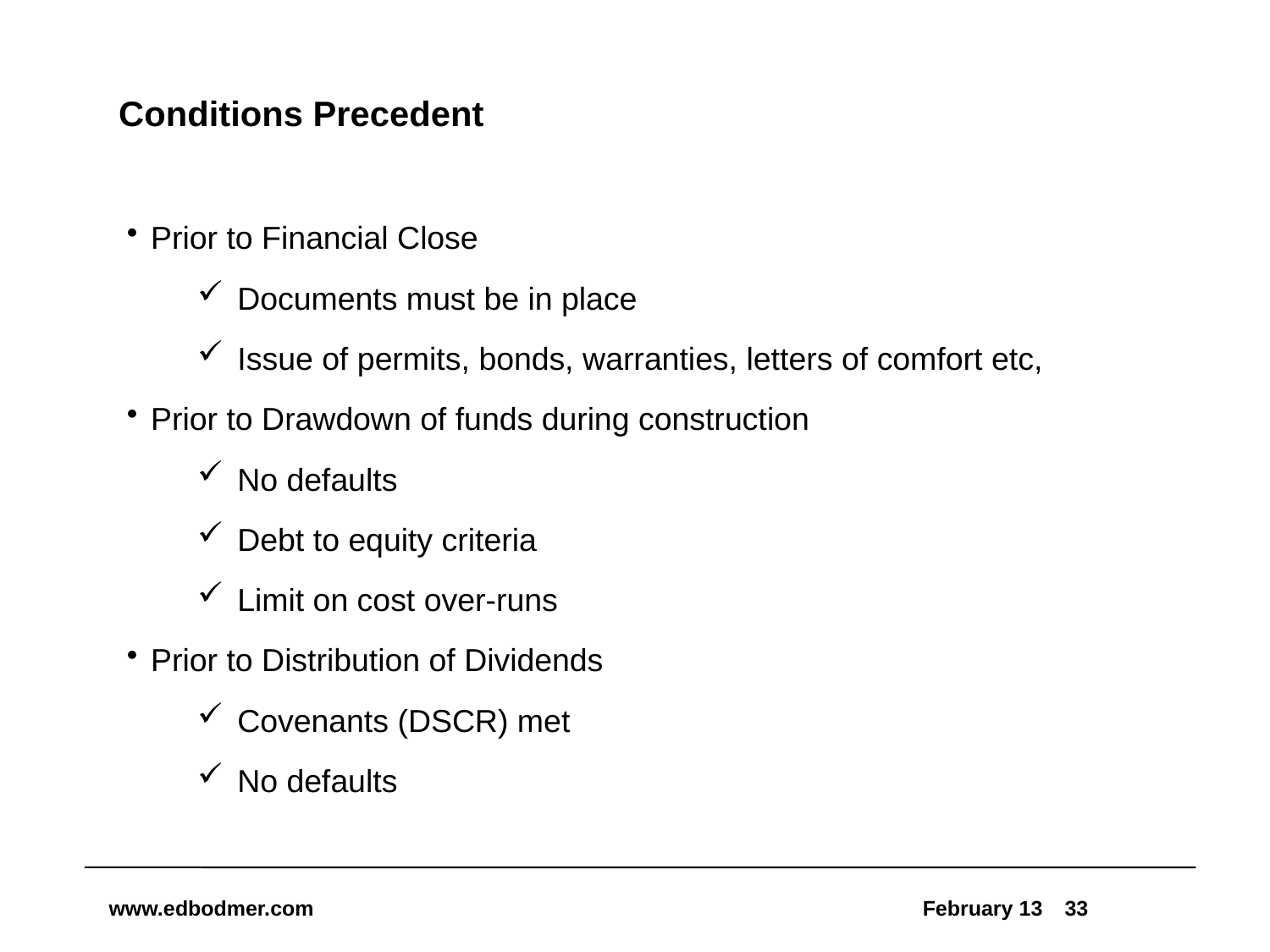

# Conditions Precedent
Prior to Financial Close
Documents must be in place
Issue of permits, bonds, warranties, letters of comfort etc,
Prior to Drawdown of funds during construction
No defaults
Debt to equity criteria
Limit on cost over-runs
Prior to Distribution of Dividends
Covenants (DSCR) met
No defaults